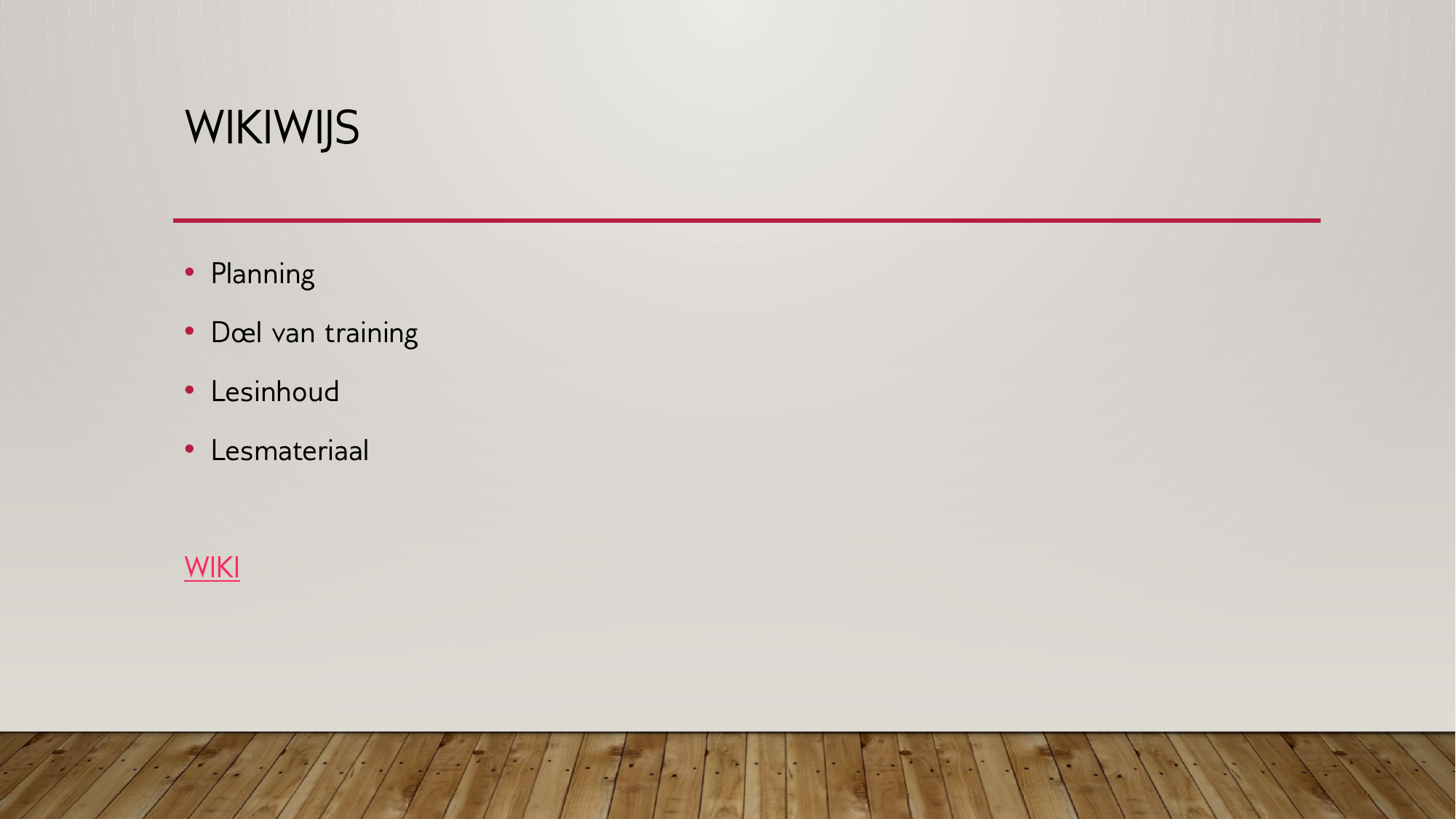

# Wikiwijs
Planning
Doel van training
Lesinhoud
Lesmateriaal

WIKI